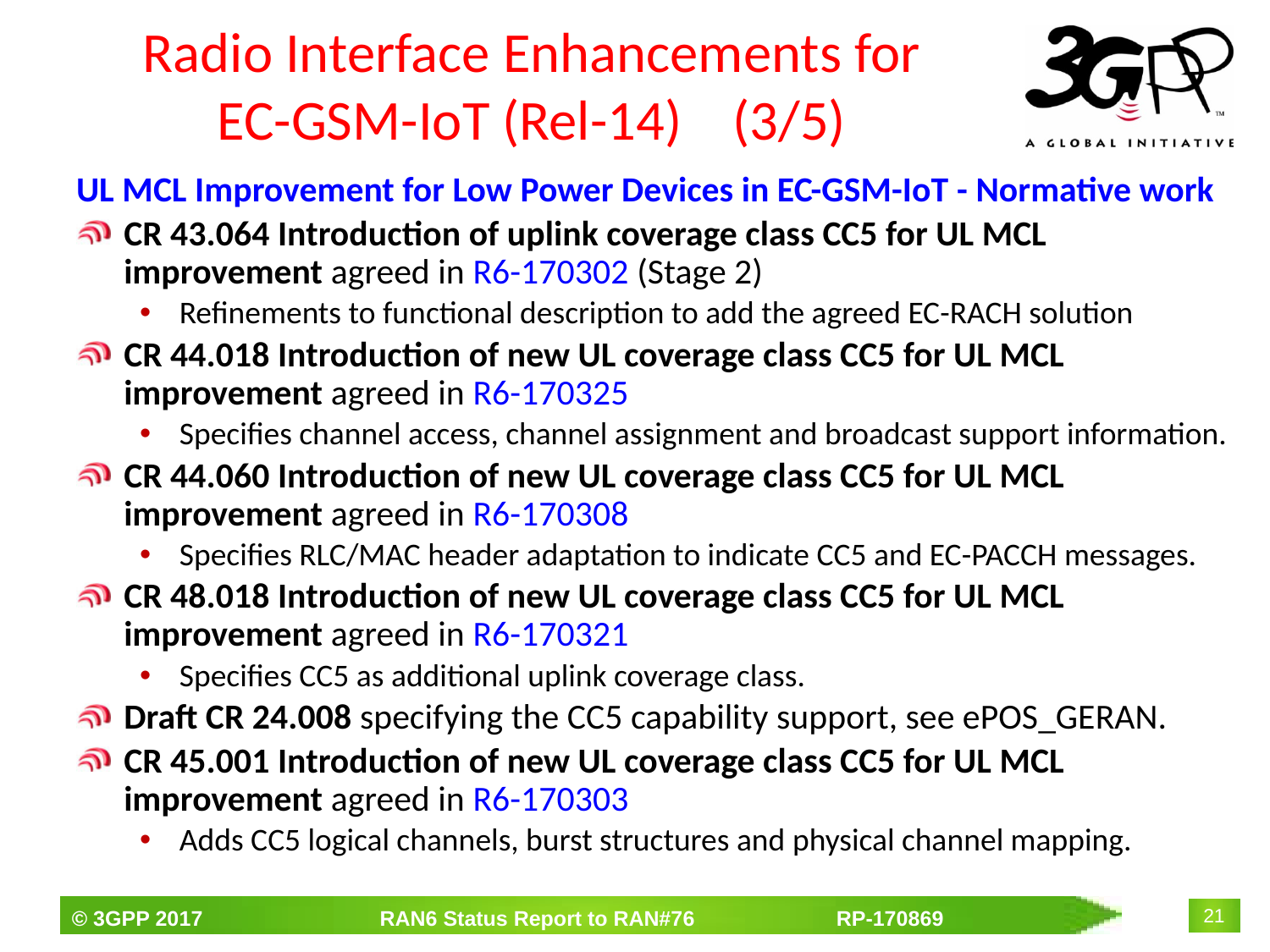

# Radio Interface Enhancements for EC-GSM-IoT (Rel-14)    (3/5)
UL MCL Improvement for Low Power Devices in EC-GSM-IoT - Normative work
CR 43.064 Introduction of uplink coverage class CC5 for UL MCL improvement agreed in R6-170302 (Stage 2)
Refinements to functional description to add the agreed EC-RACH solution
CR 44.018 Introduction of new UL coverage class CC5 for UL MCL improvement agreed in R6-170325
Specifies channel access, channel assignment and broadcast support information.
CR 44.060 Introduction of new UL coverage class CC5 for UL MCL improvement agreed in R6-170308
Specifies RLC/MAC header adaptation to indicate CC5 and EC-PACCH messages.
CR 48.018 Introduction of new UL coverage class CC5 for UL MCL improvement agreed in R6-170321
Specifies CC5 as additional uplink coverage class.
Draft CR 24.008 specifying the CC5 capability support, see ePOS_GERAN.
CR 45.001 Introduction of new UL coverage class CC5 for UL MCL improvement agreed in R6-170303
Adds CC5 logical channels, burst structures and physical channel mapping.